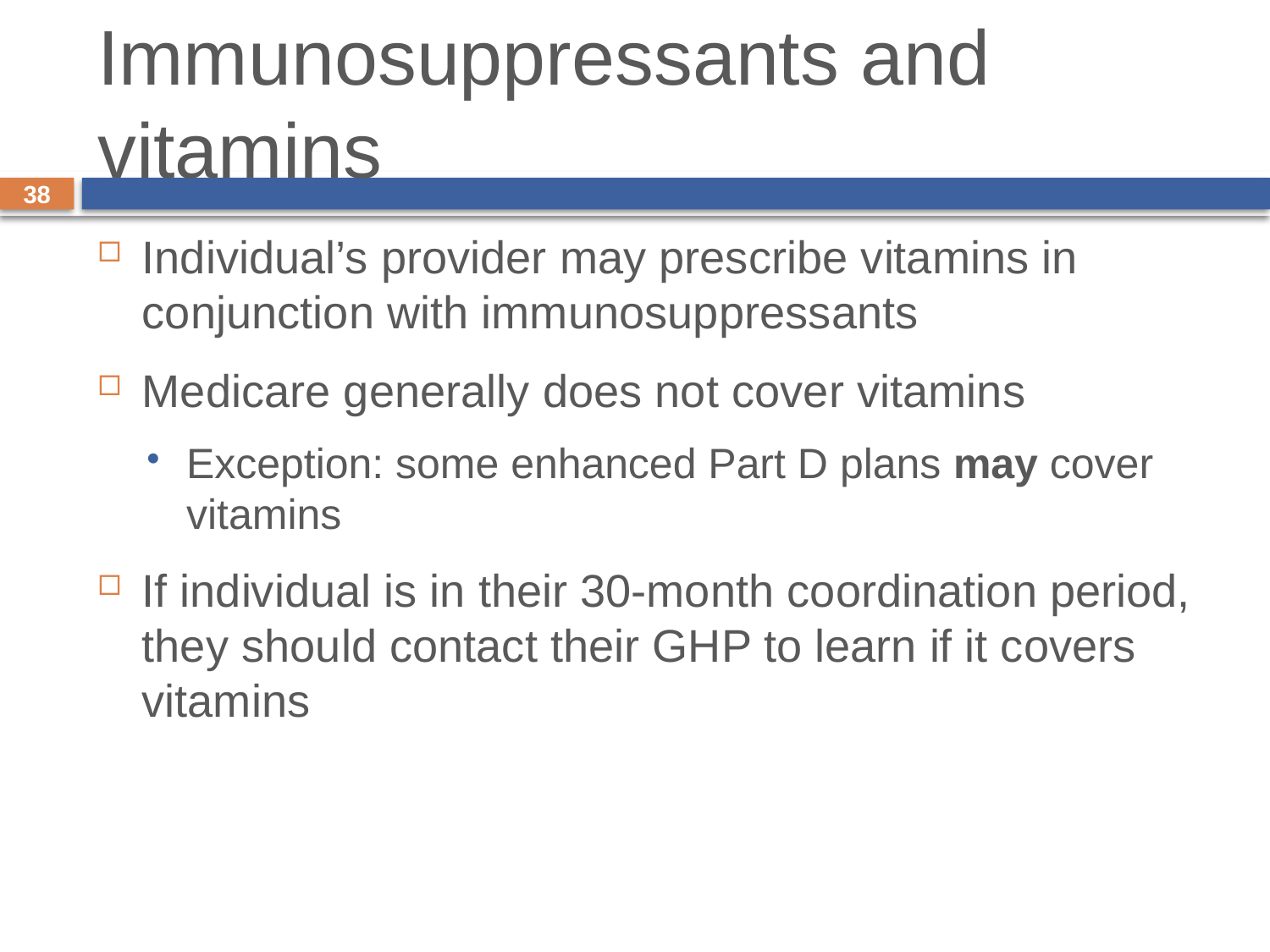

# Immunosuppressants and vitamins
38
Individual’s provider may prescribe vitamins in conjunction with immunosuppressants
Medicare generally does not cover vitamins
Exception: some enhanced Part D plans may cover vitamins
If individual is in their 30-month coordination period, they should contact their GHP to learn if it covers vitamins